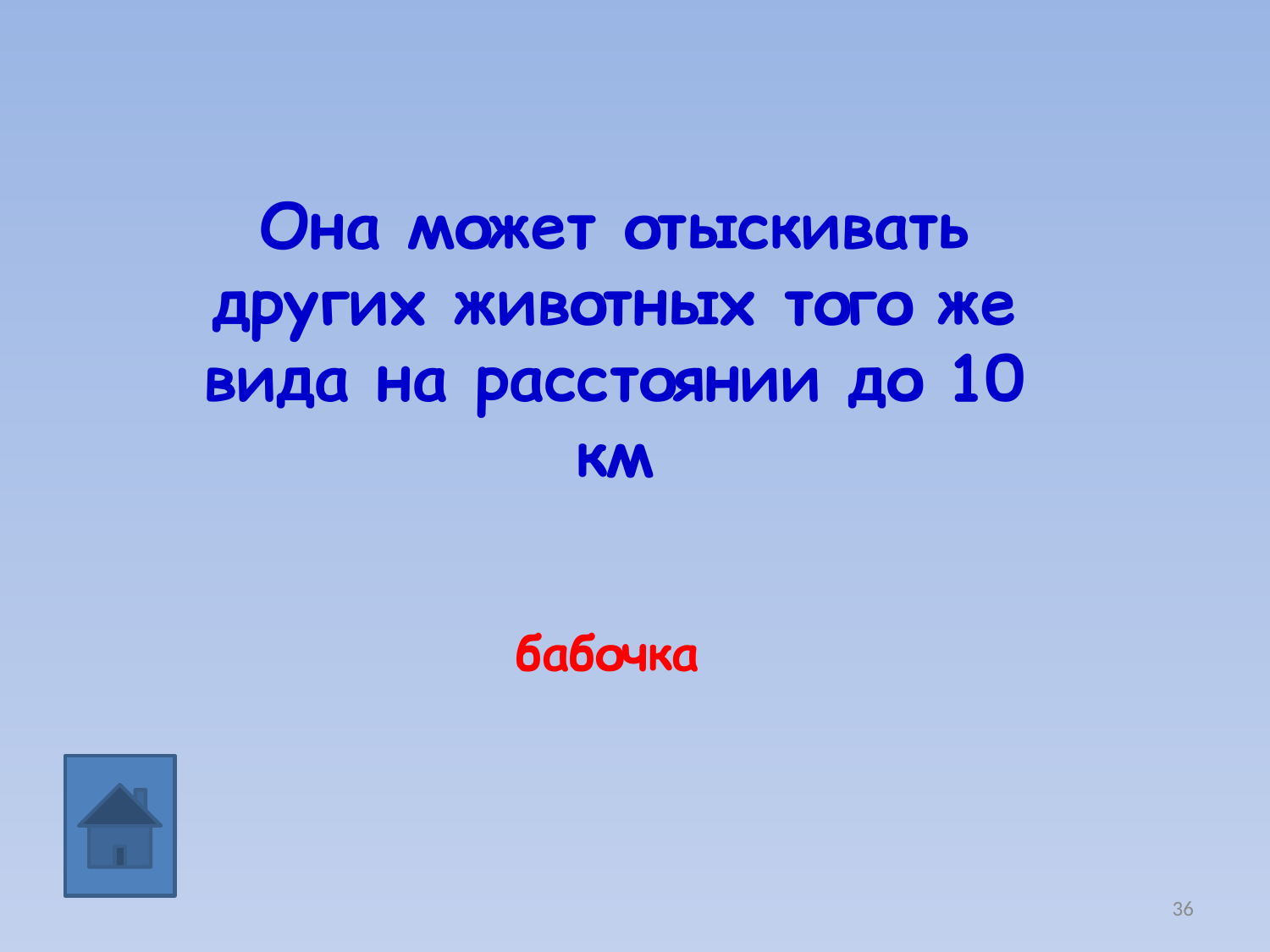

Она может отыскивать других животных того же вида на расстоянии до 10 км

бабочка

36